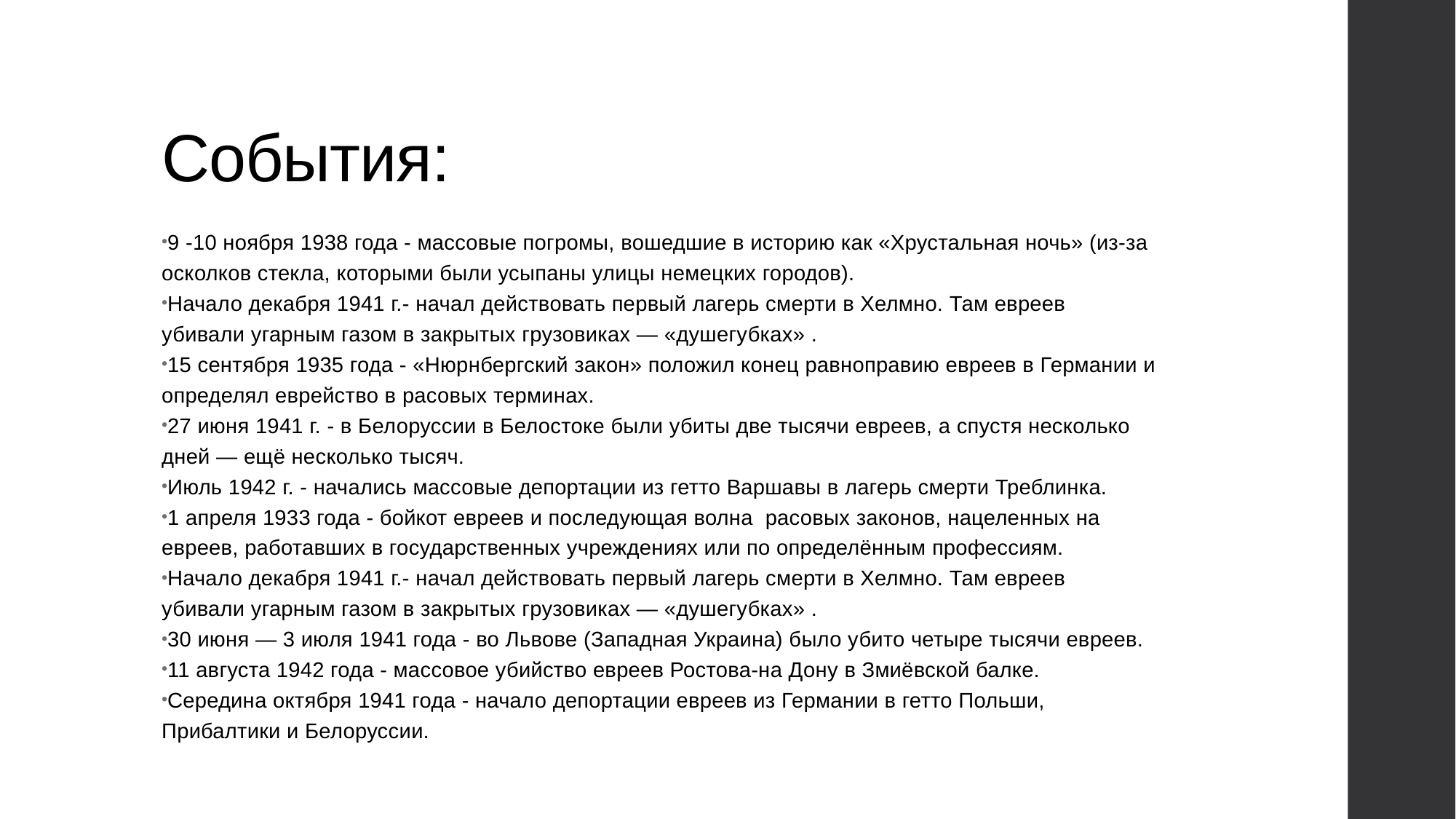

# События:
9 -10 ноября 1938 года - массовые погромы, вошедшие в историю как «Хрустальная ночь» (из-за осколков стекла, которыми были усыпаны улицы немецких городов).
Начало декабря 1941 г.- начал действовать первый лагерь смерти в Хелмно. Там евреев убивали угарным газом в закрытых грузовиках — «душегубках» .
15 сентября 1935 года - «Нюрнбергский закон» положил конец равноправию евреев в Германии и определял еврейство в расовых терминах.
27 июня 1941 г. - в Белоруссии в Белостоке были убиты две тысячи евреев, а спустя несколько дней — ещё несколько тысяч.
Июль 1942 г. - начались массовые депортации из гетто Варшавы в лагерь смерти Треблинка.
1 апреля 1933 года - бойкот евреев и последующая волна  расовых законов, нацеленных на евреев, работавших в государственных учреждениях или по определённым профессиям.
Начало декабря 1941 г.- начал действовать первый лагерь смерти в Хелмно. Там евреев убивали угарным газом в закрытых грузовиках — «душегубках» .
30 июня — 3 июля 1941 года - во Львове (Западная Украина) было убито четыре тысячи евреев.
11 августа 1942 года - массовое убийство евреев Ростова-на Дону в Змиёвской балке.
Cередина октября 1941 года - начало депортации евреев из Германии в гетто Польши, Прибалтики и Белоруссии.